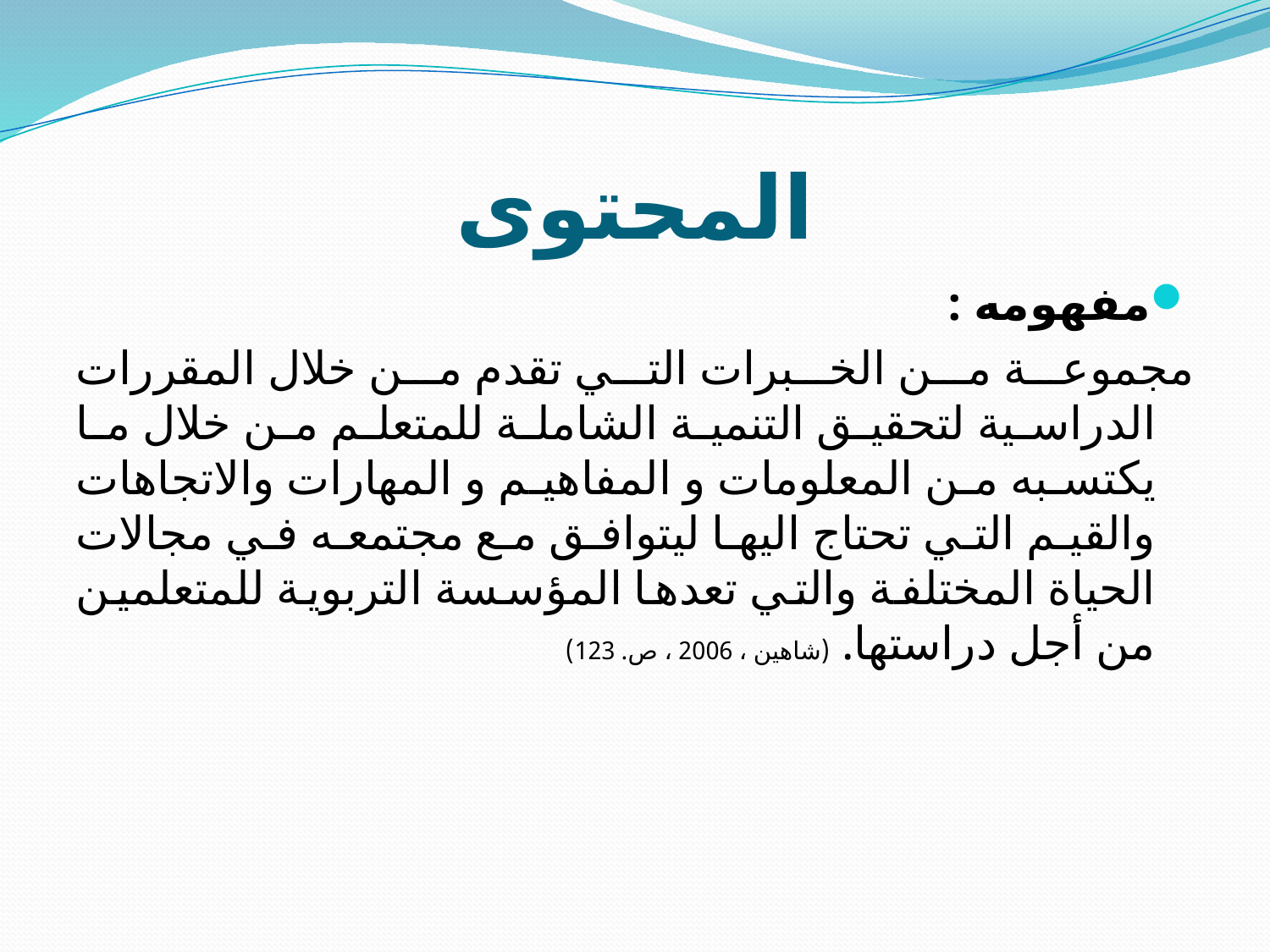

# المحتوى
مفهومه :
مجموعة من الخبرات التي تقدم من خلال المقررات الدراسية لتحقيق التنمية الشاملة للمتعلم من خلال ما يكتسبه من المعلومات و المفاهيم و المهارات والاتجاهات والقيم التي تحتاج اليها ليتوافق مع مجتمعه في مجالات الحياة المختلفة والتي تعدها المؤسسة التربوية للمتعلمين من أجل دراستها. (شاهين ، 2006 ، ص. 123)